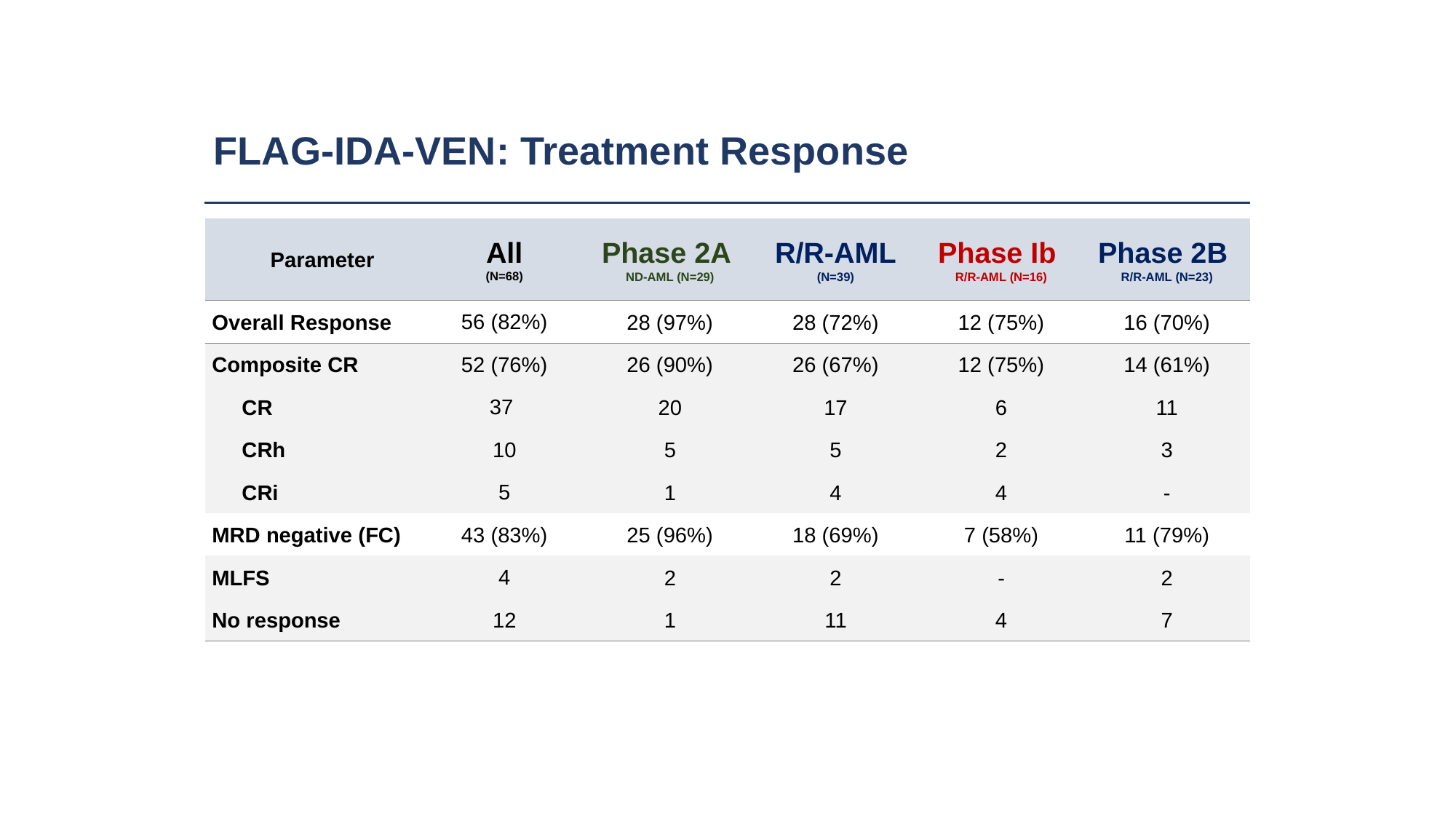

FLAG-IDA-VEN: Treatment Response
| Parameter | All (N=68) | Phase 2A ND-AML (N=29) | R/R-AML (N=39) | Phase Ib R/R-AML (N=16) | Phase 2B R/R-AML (N=23) |
| --- | --- | --- | --- | --- | --- |
| Overall Response | 56 (82%) | 28 (97%) | 28 (72%) | 12 (75%) | 16 (70%) |
| Composite CR | 52 (76%) | 26 (90%) | 26 (67%) | 12 (75%) | 14 (61%) |
| CR | 37 | 20 | 17 | 6 | 11 |
| CRh | 10 | 5 | 5 | 2 | 3 |
| CRi | 5 | 1 | 4 | 4 | - |
| MRD negative (FC) | 43 (83%) | 25 (96%) | 18 (69%) | 7 (58%) | 11 (79%) |
| MLFS | 4 | 2 | 2 | - | 2 |
| No response | 12 | 1 | 11 | 4 | 7 |
Composite CR (CRc): Complete response + Complete response with partial hematologic recovery (CRh: ANC ≥ 500 and platelet count ≥ 50,000) + Complete response with incomplete hematologic recovery (CRi: ANC ≥ 1000 or platelet count ≥ 100,000); Morphologic Leukemia Free State (MLFS: Bone marrow blasts < 5% no hematologic recovery required); FC: Flow cytometry